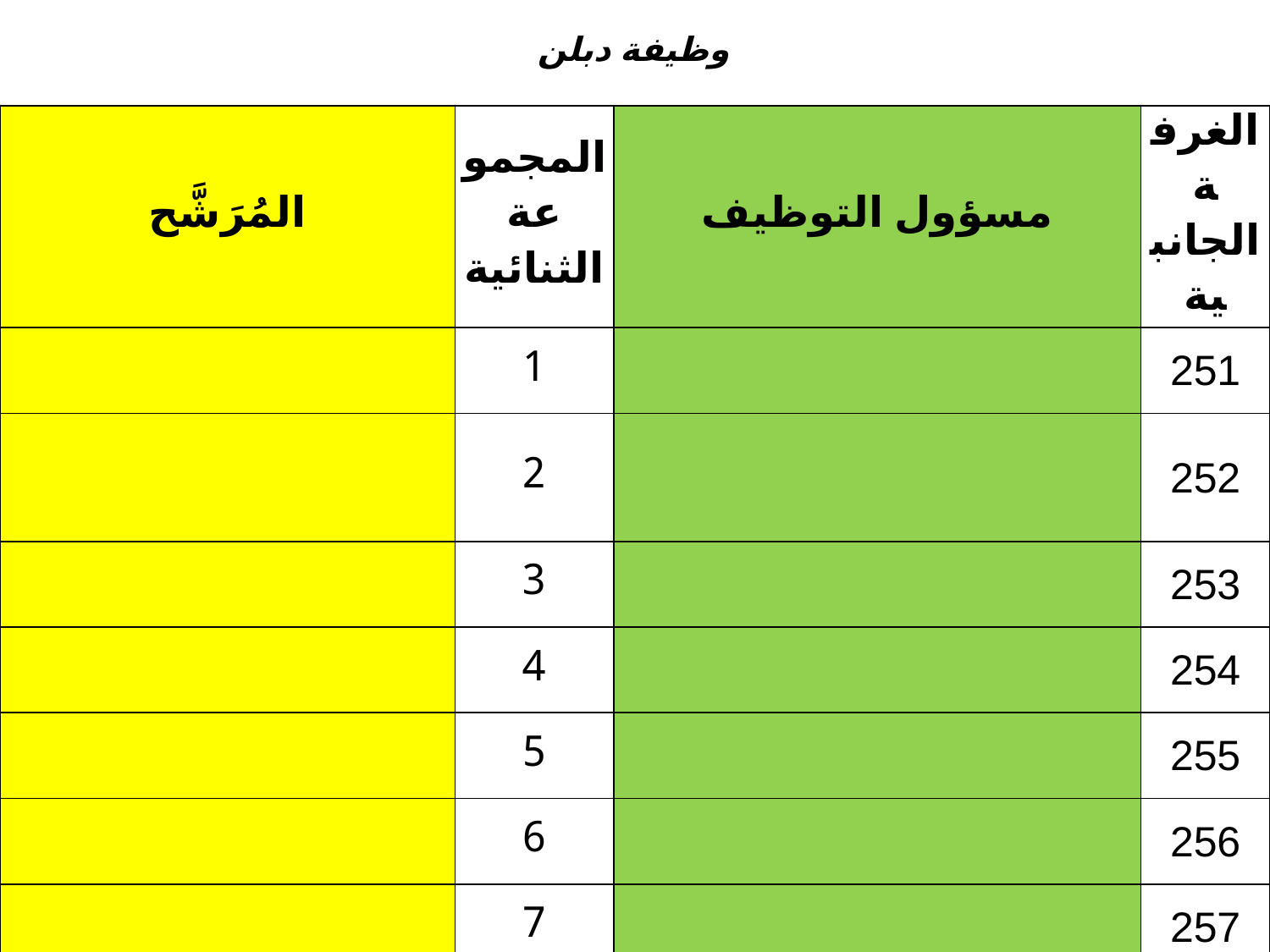

# وظيفة دبلن
| المُرَشَّح | المجموعة الثنائية | مسؤول التوظيف | الغرفة الجانبية |
| --- | --- | --- | --- |
|  | 1 |  | 251 |
|  | 2 |  | 252 |
|  | 3 |  | 253 |
|  | 4 |  | 254 |
|  | 5 |  | 255 |
|  | 6 |  | 256 |
|  | 7 |  | 257 |
|  | 8 |  | 258 |